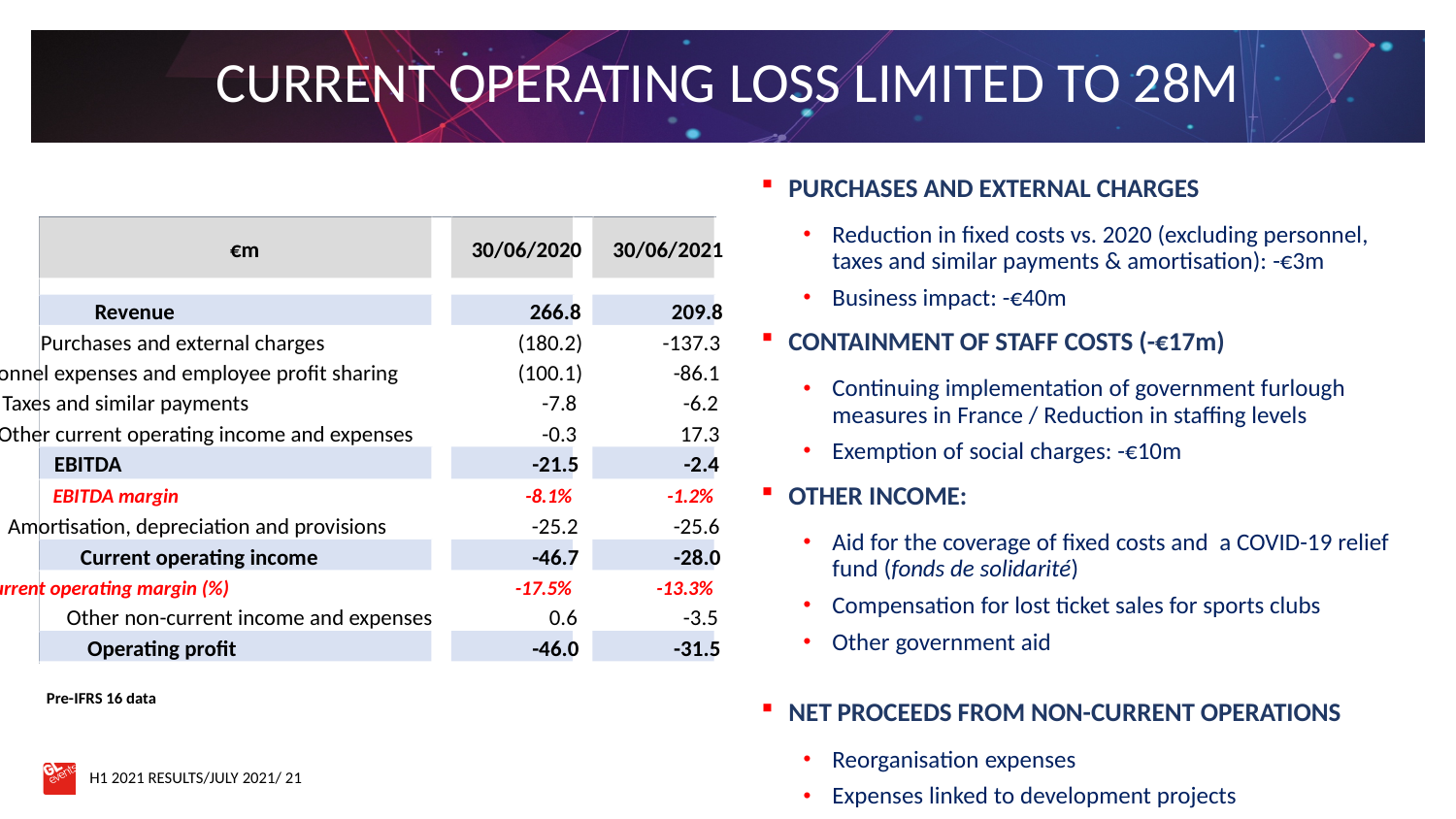

Current operating loss limited to 28m
PURCHASES AND EXTERNAL CHARGES
Reduction in fixed costs vs. 2020 (excluding personnel, taxes and similar payments & amortisation): -€3m
Business impact: -€40m
CONTAINMENT OF STAFF COSTS (-€17m)
Continuing implementation of government furlough measures in France / Reduction in staffing levels
Exemption of social charges: -€10m
OTHER INCOME:
Aid for the coverage of fixed costs and  a COVID-19 relief fund (fonds de solidarité)
Compensation for lost ticket sales for sports clubs
Other government aid
NET PROCEEDS FROM NON-CURRENT OPERATIONS
Reorganisation expenses
Expenses linked to development projects

€m
30/06/2020
30/06/2021

Revenue
266.8
209.8

Purchases and external charges
(180.2)
-137.3
Personnel expenses and employee profit sharing
(100.1)
-86.1
Taxes and similar payments
-7.8
-6.2
Other current operating income and expenses
-0.3
17.3

EBITDA
-21.5
-2.4

EBITDA margin
-8.1%
-1.2%
Amortisation, depreciation and provisions
-25.2
-25.6

Current operating income
-46.7
-28.0

Current operating margin (%)
-17.5%
-13.3%
Other non-current income and expenses
0.6
-3.5

Operating profit
-46.0
-31.5

Pre-IFRS 16 data